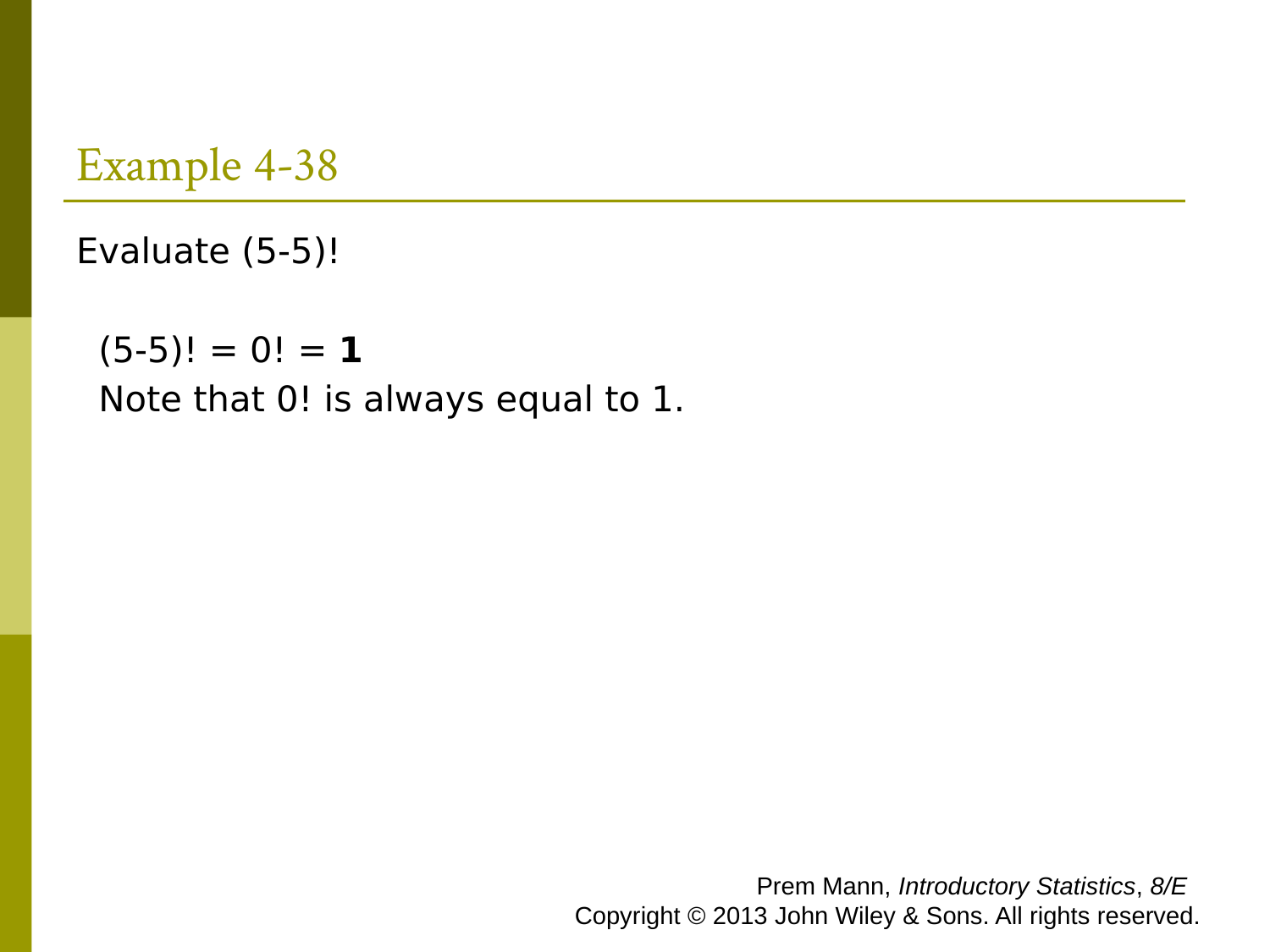

# Example 4-38
Evaluate (5-5)!

  (5-5)! = 0! = 1
  Note that 0! is always equal to 1.
                          Prem Mann, Introductory Statistics, 8/E Copyright © 2013 John Wiley & Sons. All rights reserved.